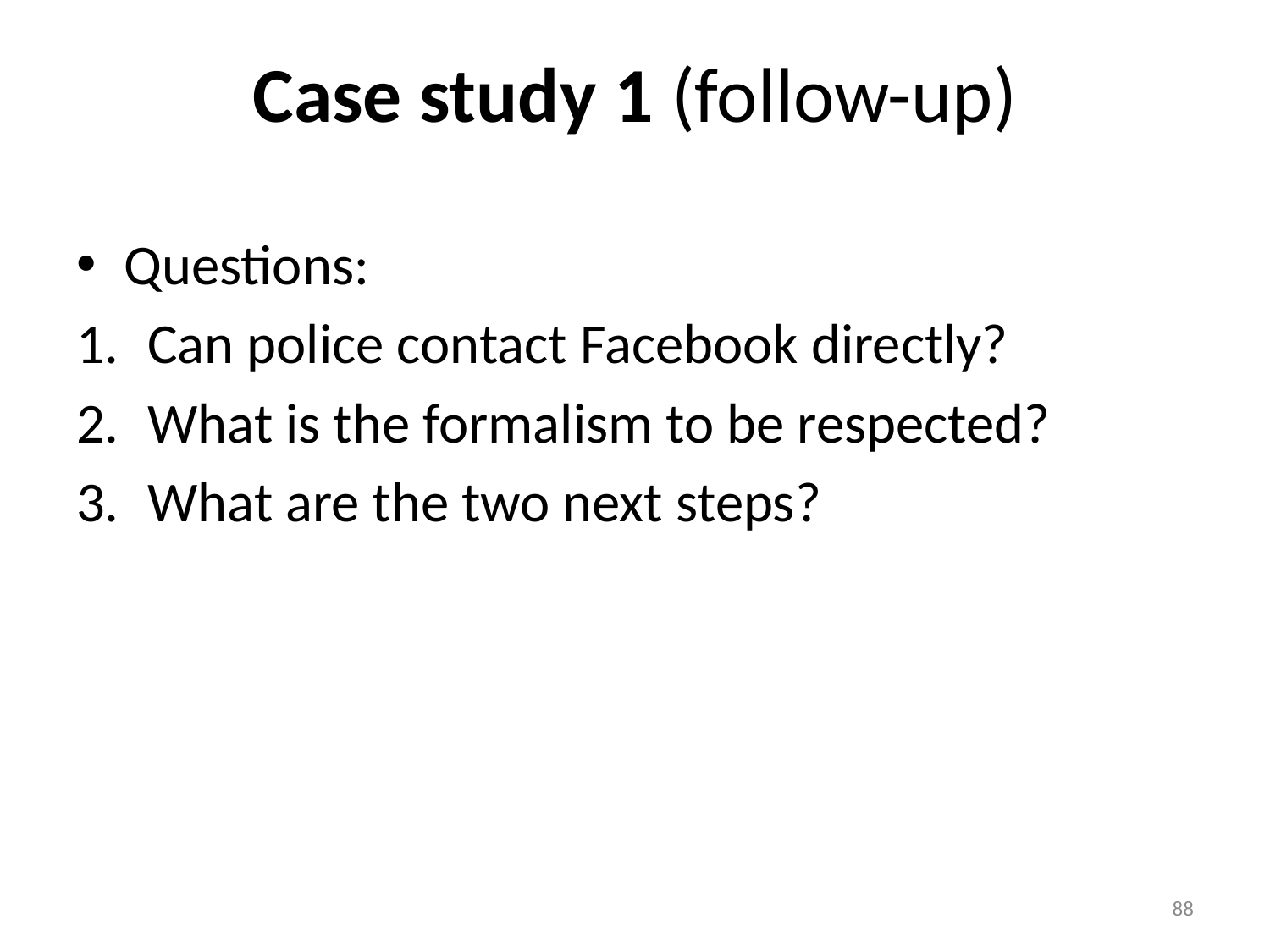

# Case study 1 (follow-up)
Questions:
Can police contact Facebook directly?
What is the formalism to be respected?
What are the two next steps?
88